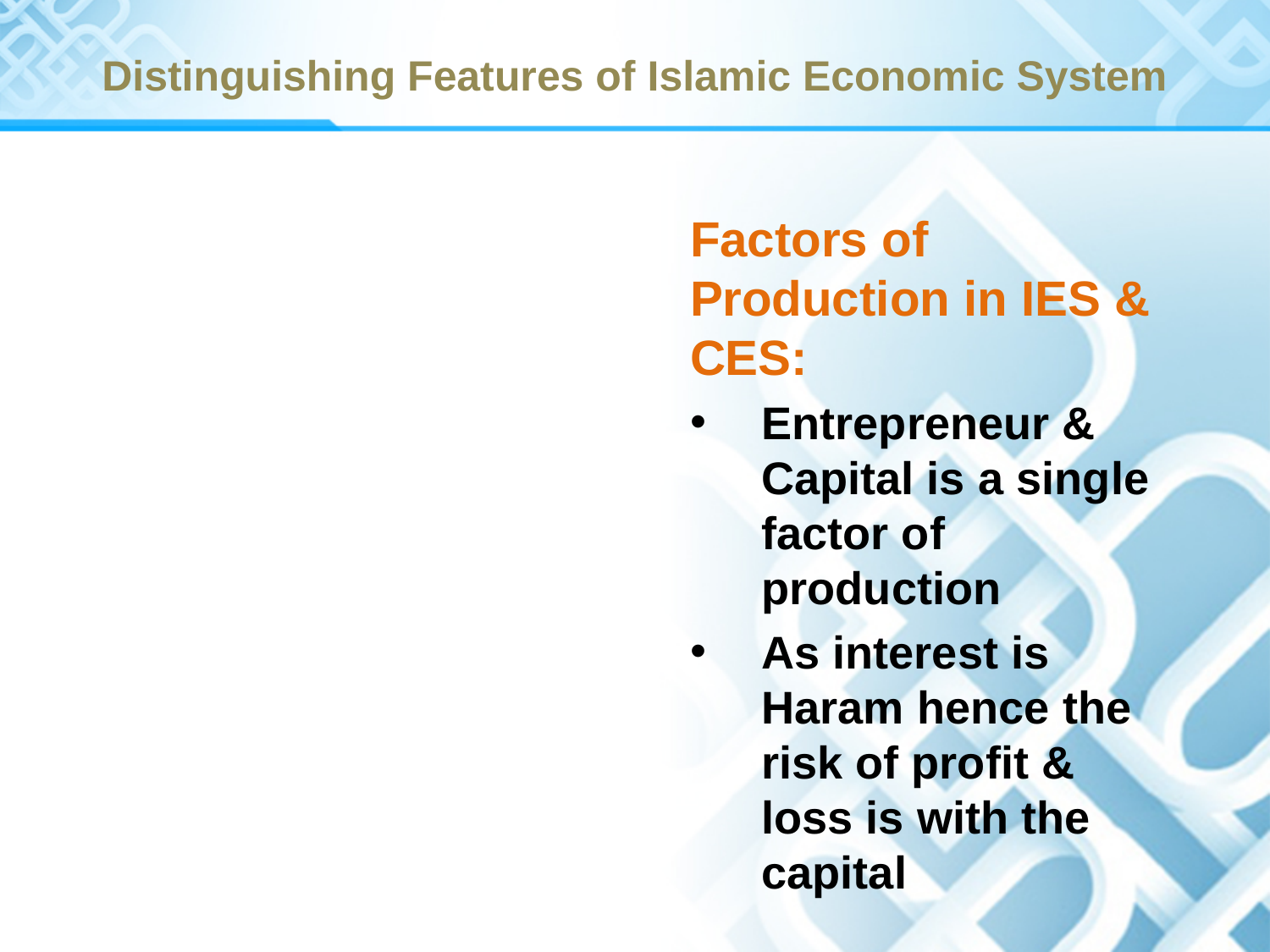

Distinguishing Features of Islamic Economic System
Factors of Production in IES & CES:
Entrepreneur & Capital is a single factor of production
As interest is Haram hence the risk of profit & loss is with the capital